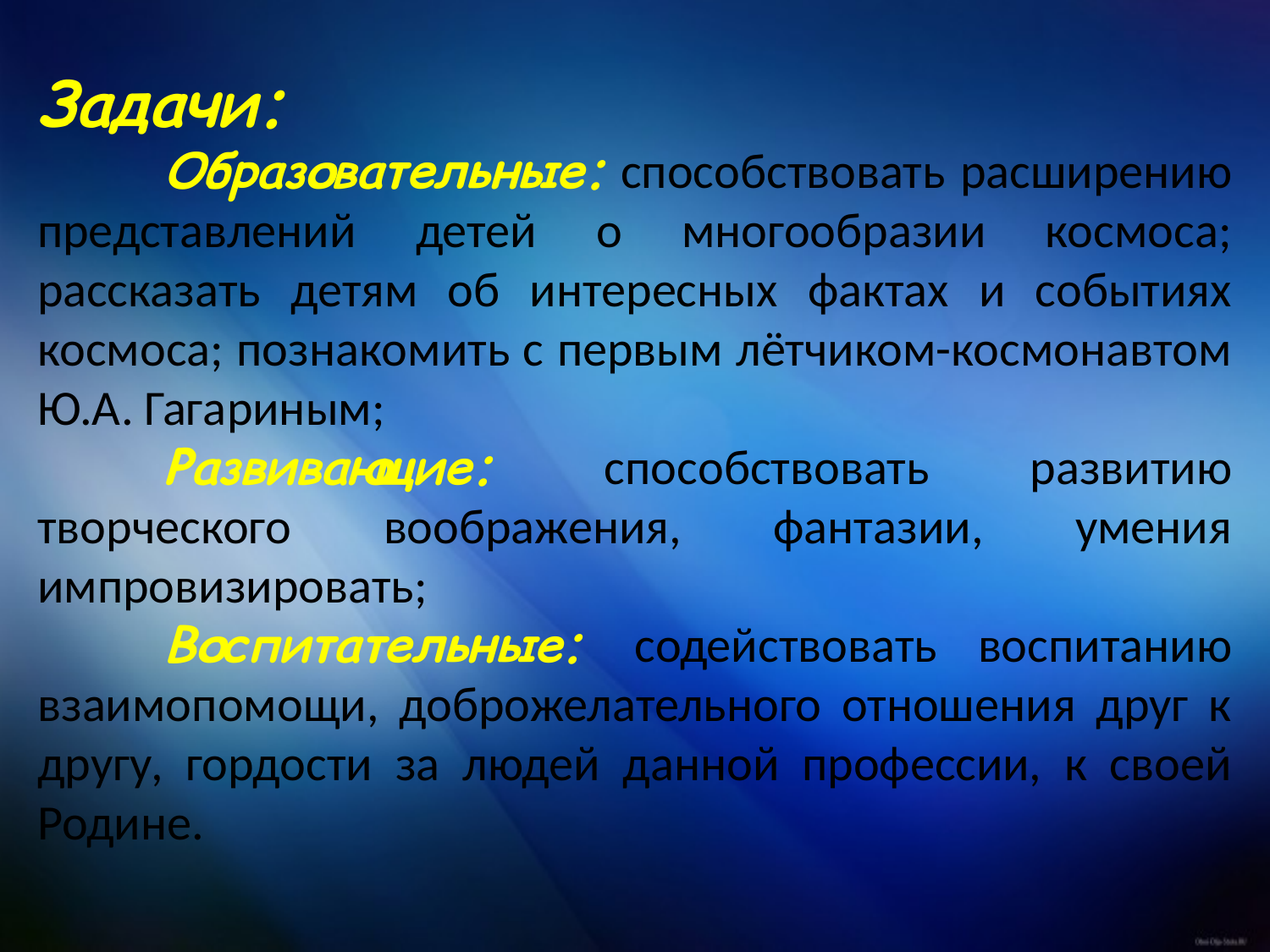

Задачи:
	Образовательные: способствовать расширению представлений детей о многообразии космоса; рассказать детям об интересных фактах и событиях космоса; познакомить с первым лётчиком-космонавтом Ю.А. Гагариным;
	Развивающие: способствовать развитию творческого воображения, фантазии, умения импровизировать;
 	Воспитательные: содействовать воспитанию взаимопомощи, доброжелательного отношения друг к другу, гордости за людей данной профессии, к своей Родине.